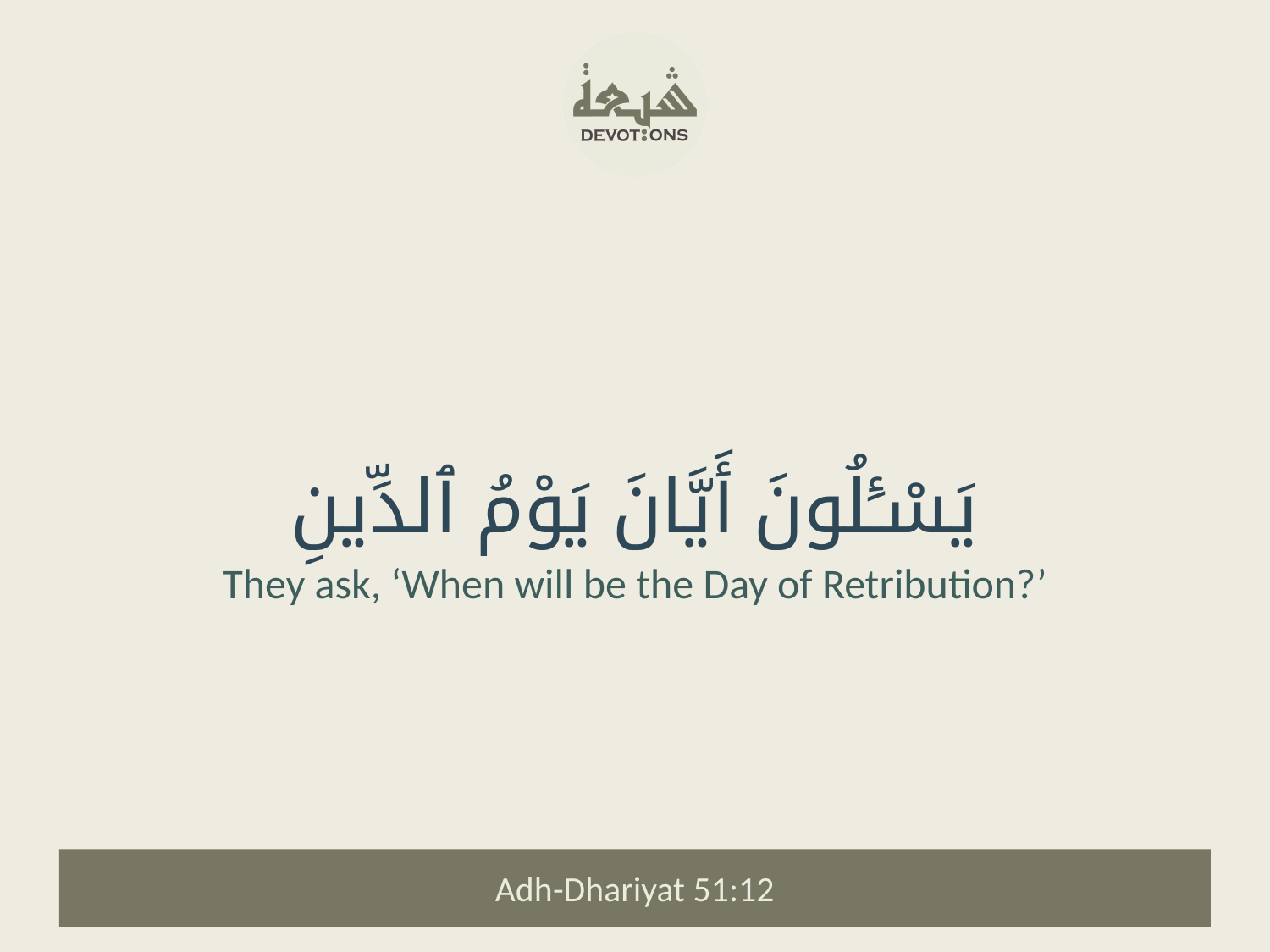

يَسْـَٔلُونَ أَيَّانَ يَوْمُ ٱلدِّينِ
They ask, ‘When will be the Day of Retribution?’
Adh-Dhariyat 51:12